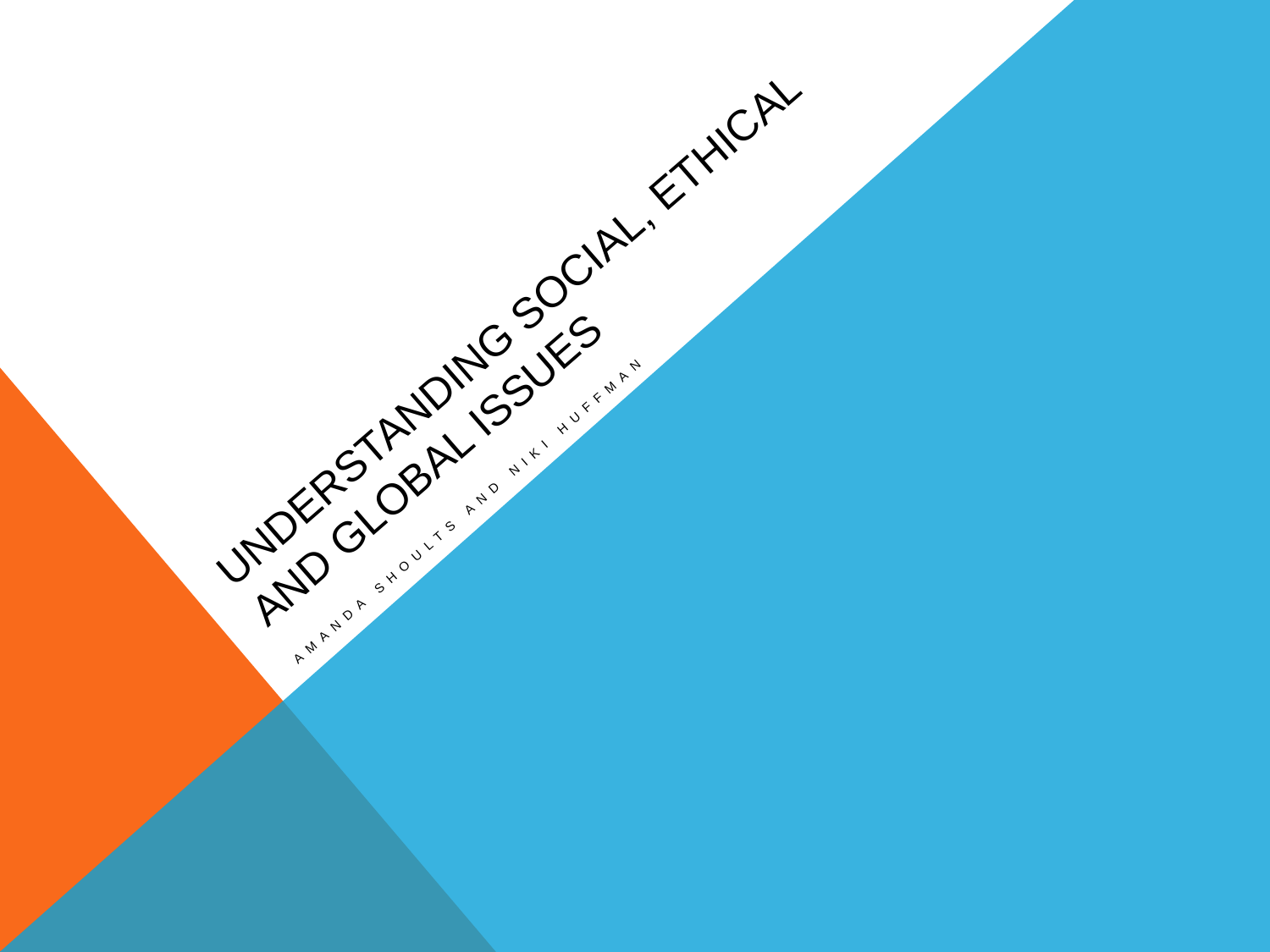

# Understanding Social, Ethical and Global Issues

Amanda Shoults and Niki Huffman